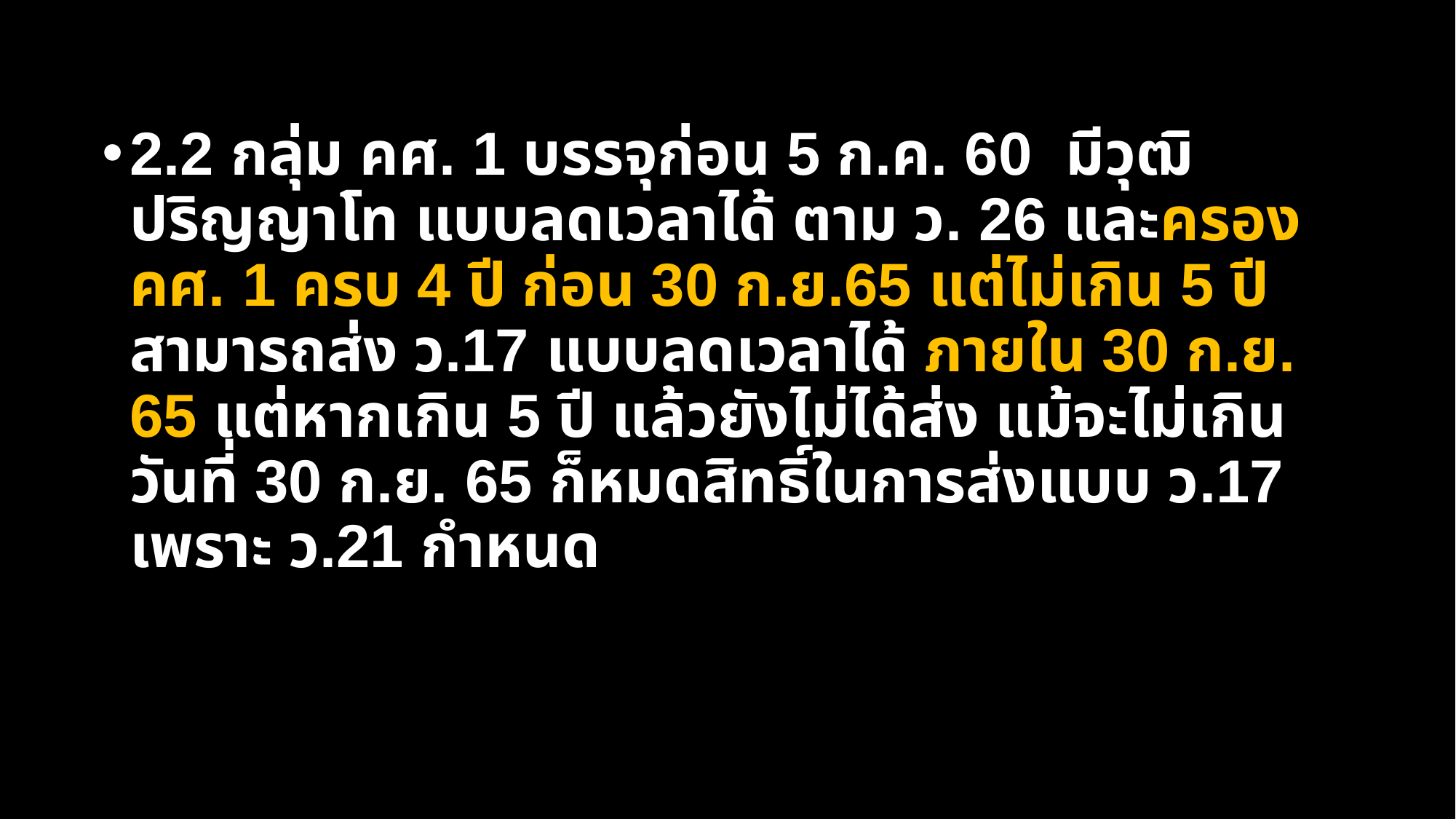

2.2 กลุ่ม คศ. 1 บรรจุก่อน 5 ก.ค. 60  มีวุฒิปริญญาโท แบบลดเวลาได้ ตาม ว. 26 และครอง คศ. 1 ครบ 4 ปี ก่อน 30 ก.ย.65 แต่ไม่เกิน 5 ปี สามารถส่ง ว.17 แบบลดเวลาได้ ภายใน 30 ก.ย. 65 แต่หากเกิน 5 ปี แล้วยังไม่ได้ส่ง แม้จะไม่เกินวันที่ 30 ก.ย. 65 ก็หมดสิทธิ์ในการส่งแบบ ว.17 เพราะ ว.21 กำหนด